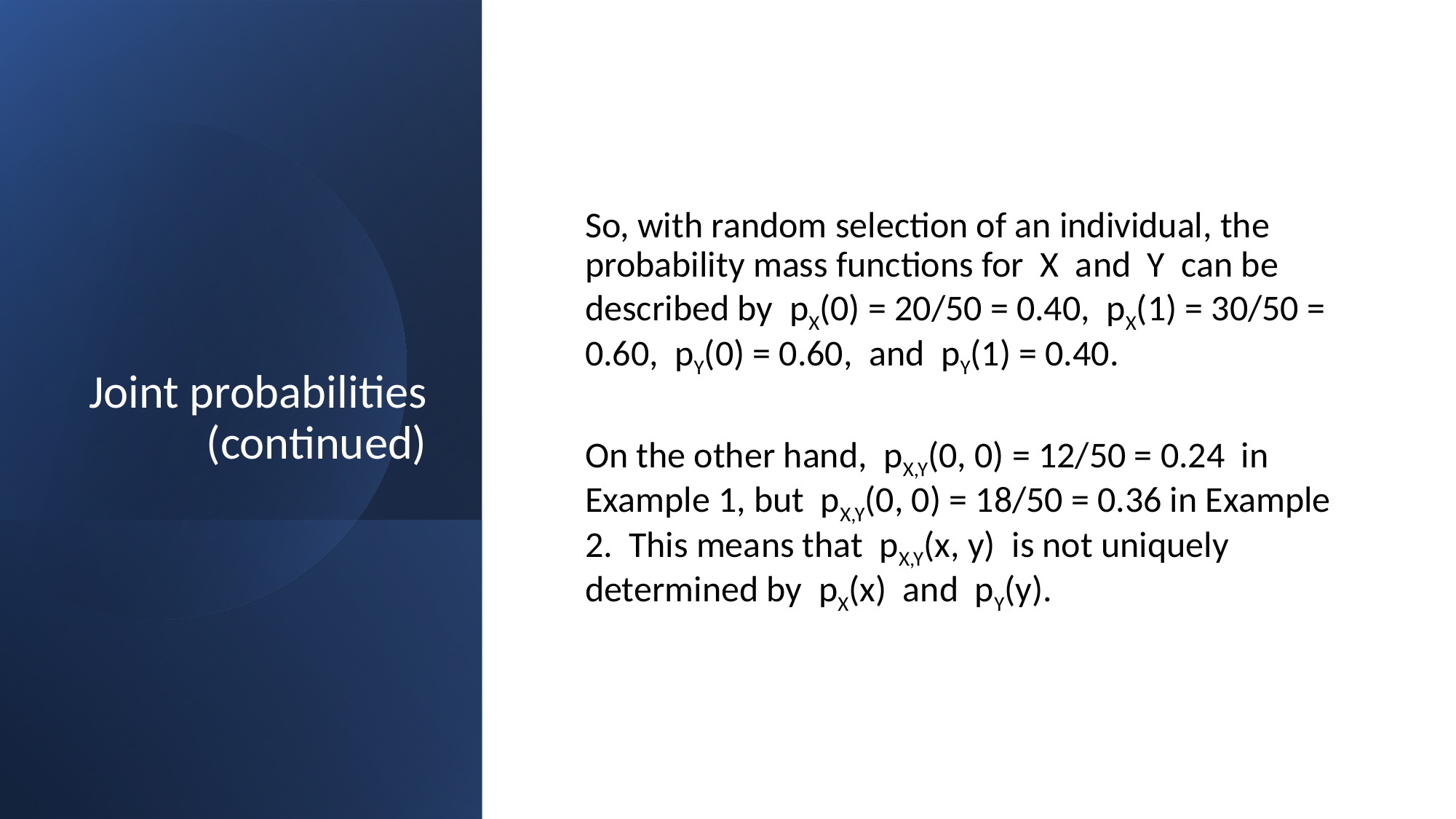

# Joint probabilities (continued)
So, with random selection of an individual, the probability mass functions for  X  and  Y  can be described by  pX(0) = 20/50 = 0.40,  pX(1) = 30/50 = 0.60,  pY(0) = 0.60,  and  pY(1) = 0.40.

On the other hand,  pX,Y(0, 0) = 12/50 = 0.24  in Example 1, but  pX,Y(0, 0) = 18/50 = 0.36 in Example 2.  This means that  pX,Y(x, y)  is not uniquely determined by  pX(x)  and  pY(y).